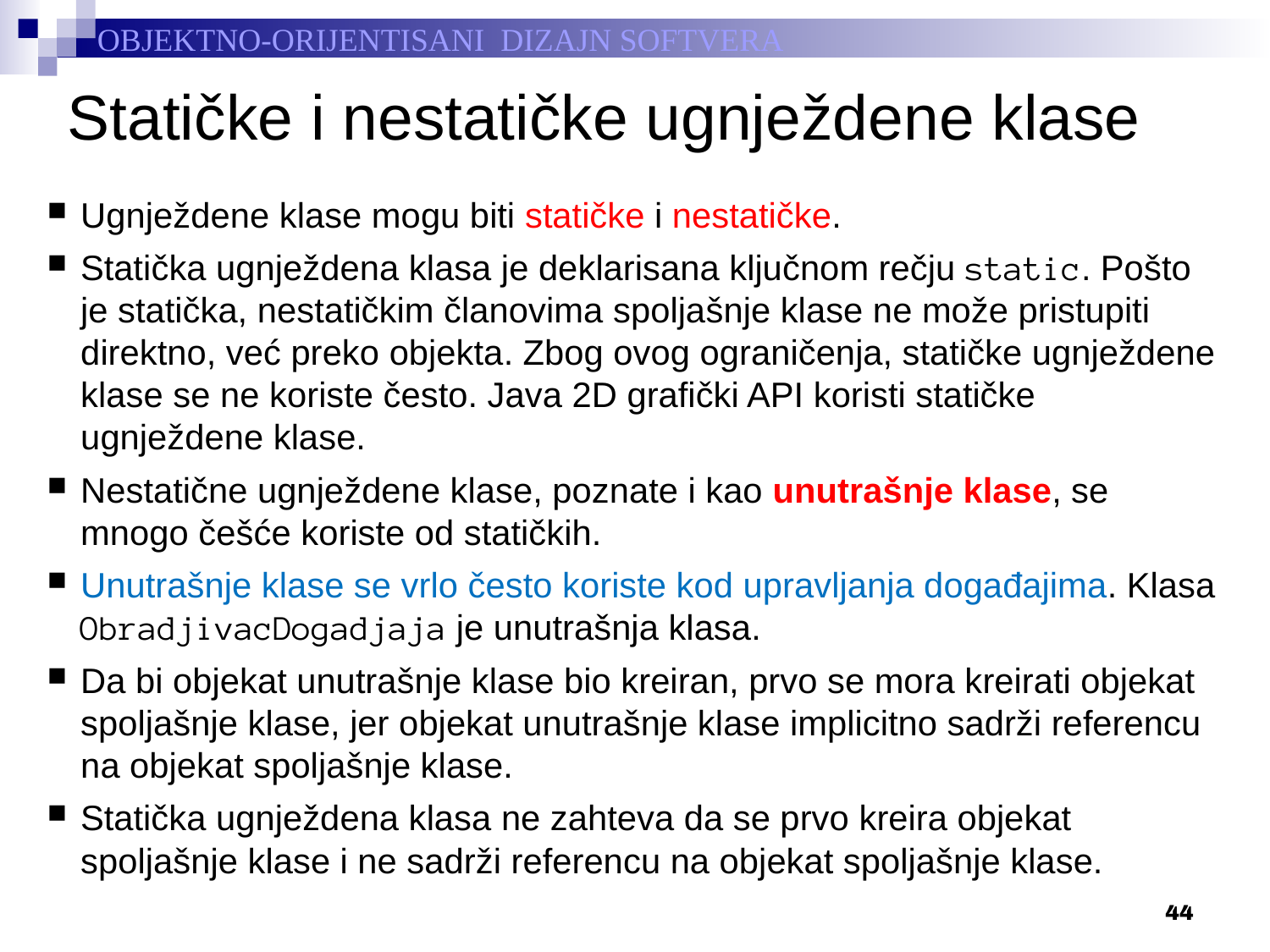

# Statičke i nestatičke ugnježdene klase
Ugnježdene klase mogu biti statičke i nestatičke.
Statička ugnježdena klasa je deklarisana ključnom rečju static. Pošto je statička, nestatičkim članovima spoljašnje klase ne može pristupiti direktno, već preko objekta. Zbog ovog ograničenja, statičke ugnježdene klase se ne koriste često. Java 2D grafički API koristi statičke ugnježdene klase.
Nestatične ugnježdene klase, poznate i kao unutrašnje klase, se mnogo češće koriste od statičkih.
Unutrašnje klase se vrlo često koriste kod upravljanja događajima. Klasa ObradjivacDogadjaja je unutrašnja klasa.
Da bi objekat unutrašnje klase bio kreiran, prvo se mora kreirati objekat spoljašnje klase, jer objekat unutrašnje klase implicitno sadrži referencu na objekat spoljašnje klase.
Statička ugnježdena klasa ne zahteva da se prvo kreira objekat spoljašnje klase i ne sadrži referencu na objekat spoljašnje klase.
44